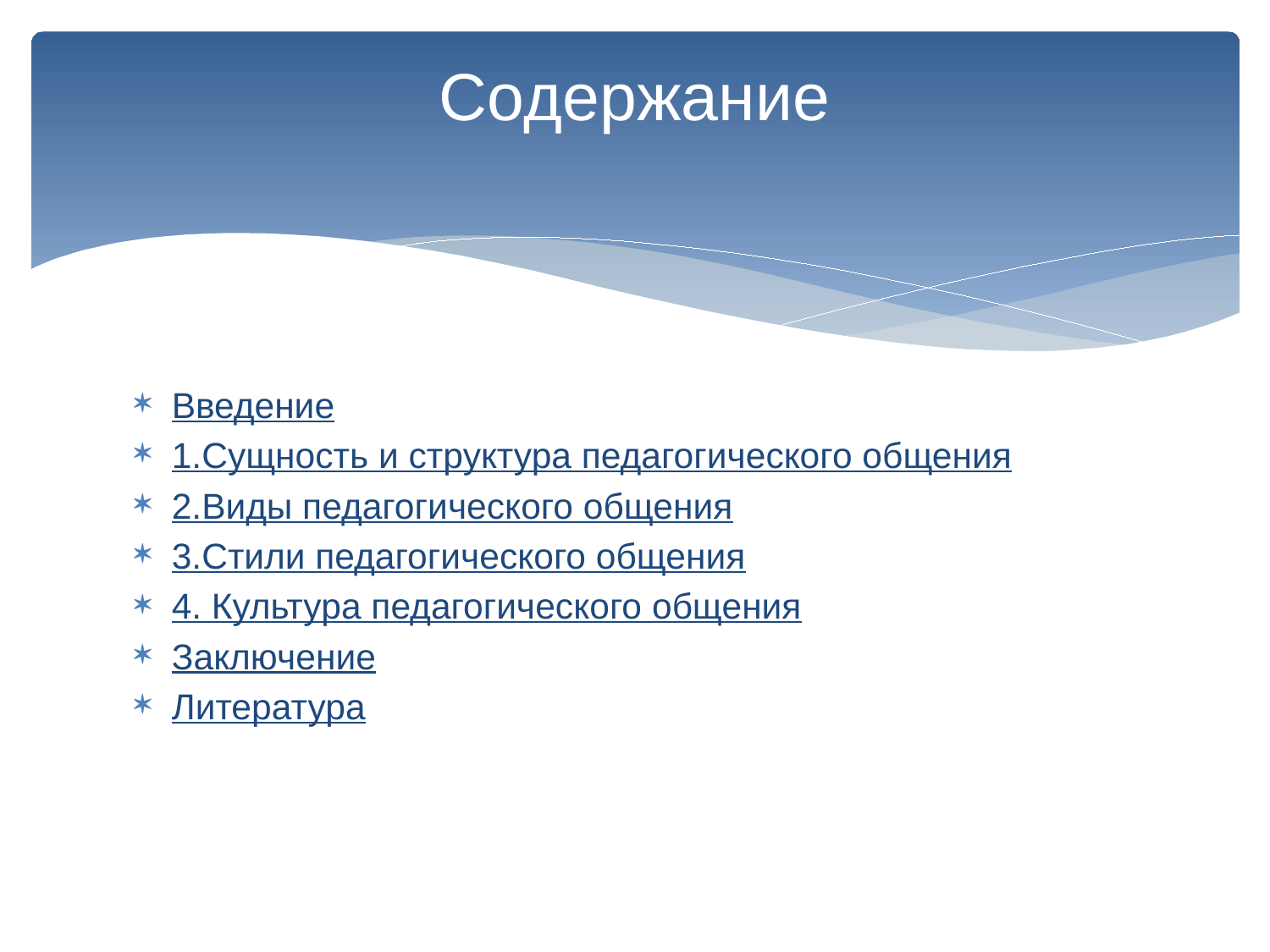

# Содержание
Введение
1.Сущность и структура педагогического общения
2.Виды педагогического общения
3.Стили педагогического общения
4. Культура педагогического общения
Заключение
Литература